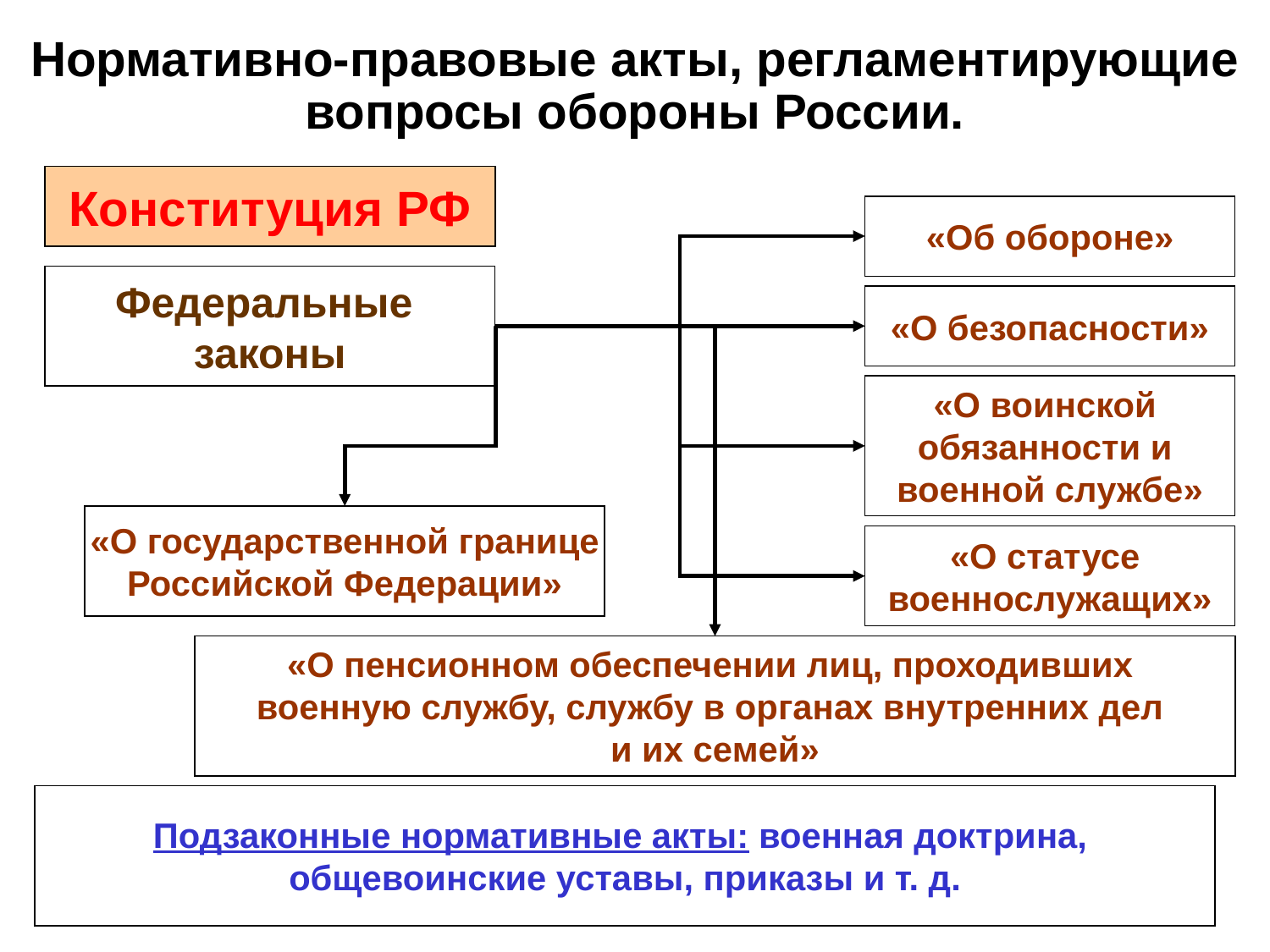

# Нормативно-правовые акты, регламентирующие вопросы обороны России.
Конституция РФ
«Об обороне»
Федеральные
законы
«О безопасности»
«О воинской
обязанности и
военной службе»

«О государственной границе
Российской Федерации»
«О статусе
военнослужащих»
«О пенсионном обеспечении лиц, проходивших
военную службу, службу в органах внутренних дел
и их семей»
Подзаконные нормативные акты: военная доктрина,
общевоинские уставы, приказы и т. д.
06.02.2023
автор Капитула В.П.
16